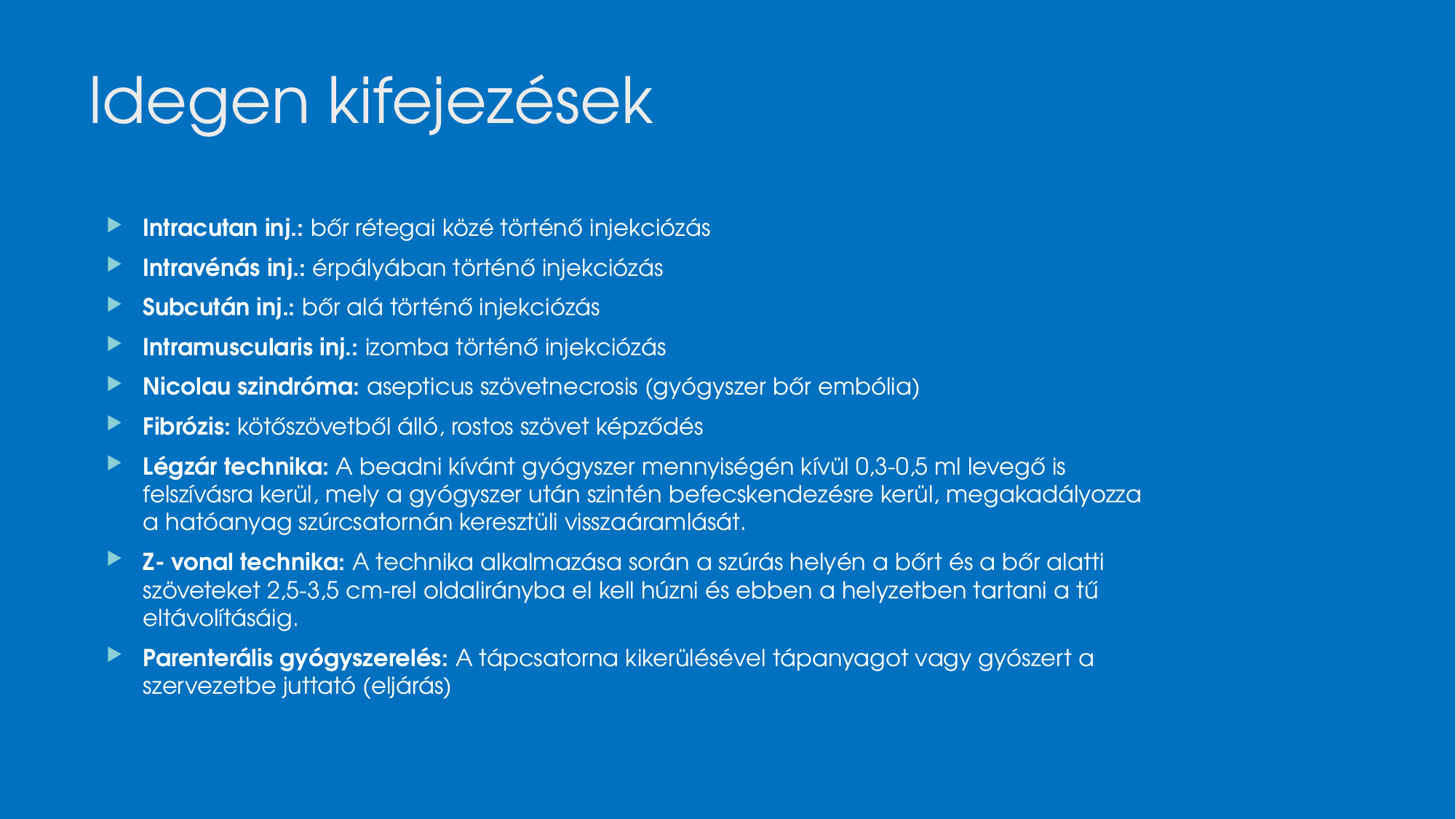

# Idegen kifejezések
Intracutan inj.: bőr rétegai közé történő injekciózás
Intravénás inj.: érpályában történő injekciózás
Subcután inj.: bőr alá történő injekciózás
Intramuscularis inj.: izomba történő injekciózás
Nicolau szindróma: asepticus szövetnecrosis (gyógyszer bőr embólia)
Fibrózis: kötőszövetből álló, rostos szövet képződés
Légzár technika: A beadni kívánt gyógyszer mennyiségén kívül 0,3-0,5 ml levegő is felszívásra kerül, mely a gyógyszer után szintén befecskendezésre kerül, megakadályozza a hatóanyag szúrcsatornán keresztüli visszaáramlását.
Z- vonal technika: A technika alkalmazása során a szúrás helyén a bőrt és a bőr alatti szöveteket 2,5-3,5 cm-rel oldalirányba el kell húzni és ebben a helyzetben tartani a tű eltávolításáig.
Parenterális gyógyszerelés: A tápcsatorna kikerülésével tápanyagot vagy gyószert a szervezetbe juttató (eljárás)